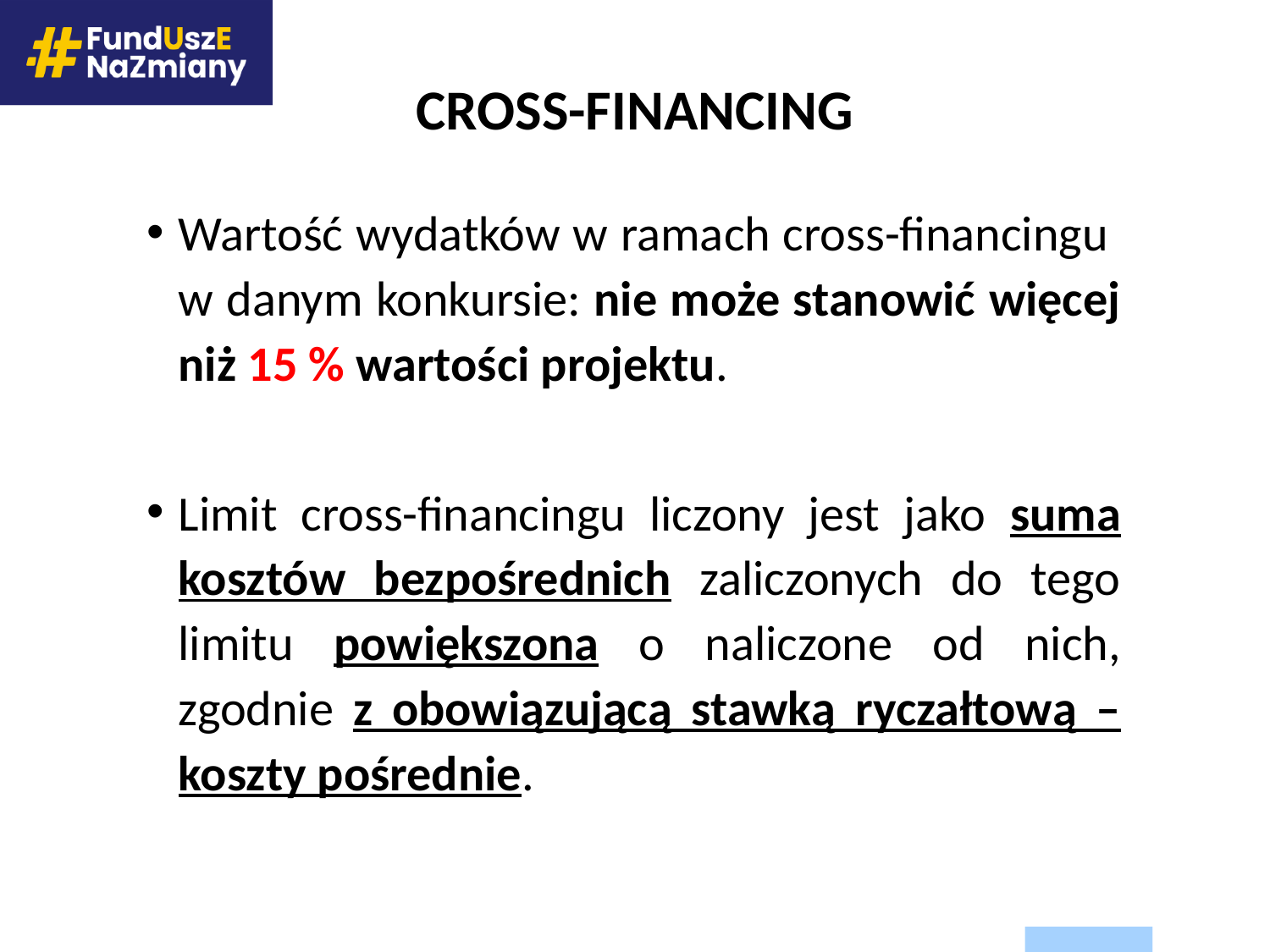

# CROSS-FINANCING
Wartość wydatków w ramach cross-financingu
w danym konkursie: nie może stanowić więcej niż 15 % wartości projektu.

Limit cross-financingu liczony jest jako suma kosztów bezpośrednich zaliczonych do tego limitu powiększona o naliczone od nich, zgodnie z obowiązującą stawką ryczałtową – koszty pośrednie.